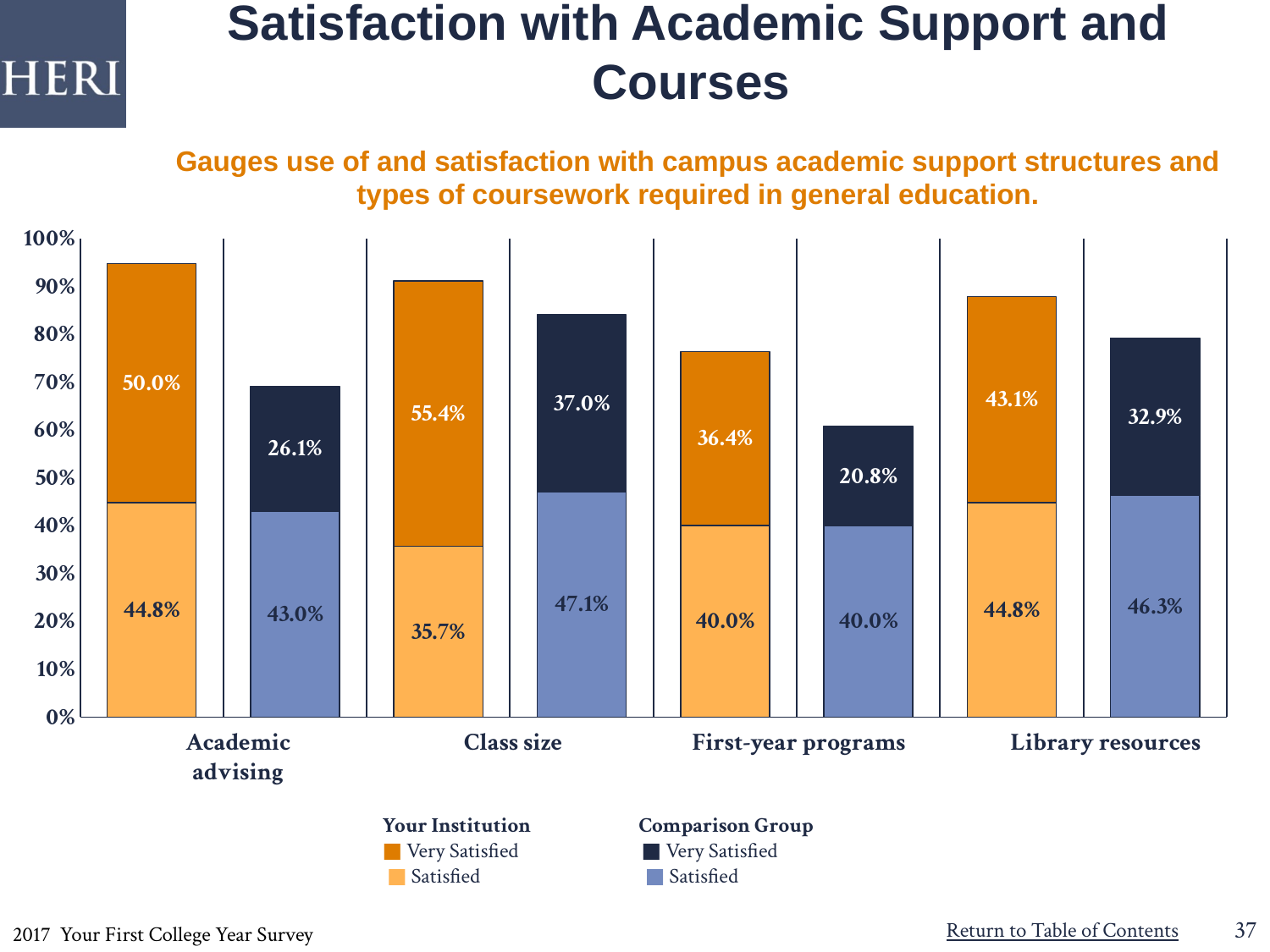

# Satisfaction with Academic Support and Courses Gauges use of and satisfaction with campus academic support structures and types of coursework required in general education.

### Chart

| Category | Sat | Very Sat |
|---|---|---|
| Your Institution | 0.448 | 0.5 |
| Comparison Group | 0.43 | 0.261 |
| Your Institution | 0.357 | 0.554 |
| Comparison Group | 0.471 | 0.37 |
| Your Institution | 0.4 | 0.364 |
| Comparison Group | 0.4 | 0.208 |
| Your Institution | 0.448 | 0.431 |
| Comparison Group | 0.463 | 0.329 |
Academic advising
Class size
First-year programs
Library resources
Your Institution
■ Very Satisfied
■ Satisfied

Comparison Group
■ Very Satisfied
■ Satisfied

37
2017  Your First College Year Survey